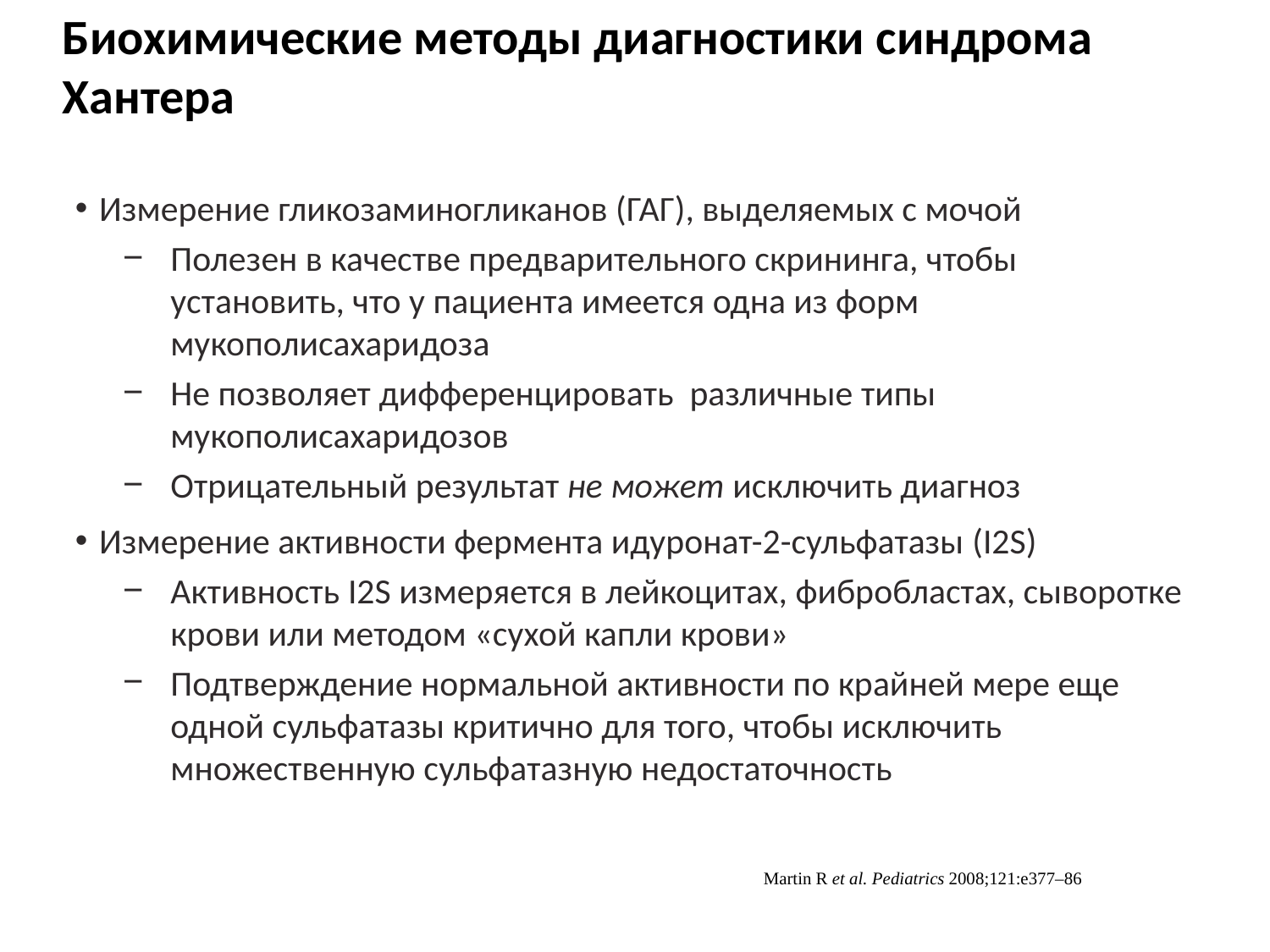

Биохимические методы диагностики синдрома Хантера
Измерение гликозаминогликанов (ГАГ), выделяемых с мочой
Полезен в качестве предварительного скрининга, чтобы установить, что у пациента имеется одна из форм мукополисахаридоза
Не позволяет дифференцировать  различные типы мукополисахаридозов
Отрицательный результат не может исключить диагноз
Измерение активности фермента идуронат-2-сульфатазы (I2S)
Активность I2S измеряется в лейкоцитах, фибробластах, сыворотке крови или методом «сухой капли крови»
Подтверждение нормальной активности по крайней мере еще одной сульфатазы критично для того, чтобы исключить множественную сульфатазную недостаточность

Martin R et al. Pediatrics 2008;121:e377–86